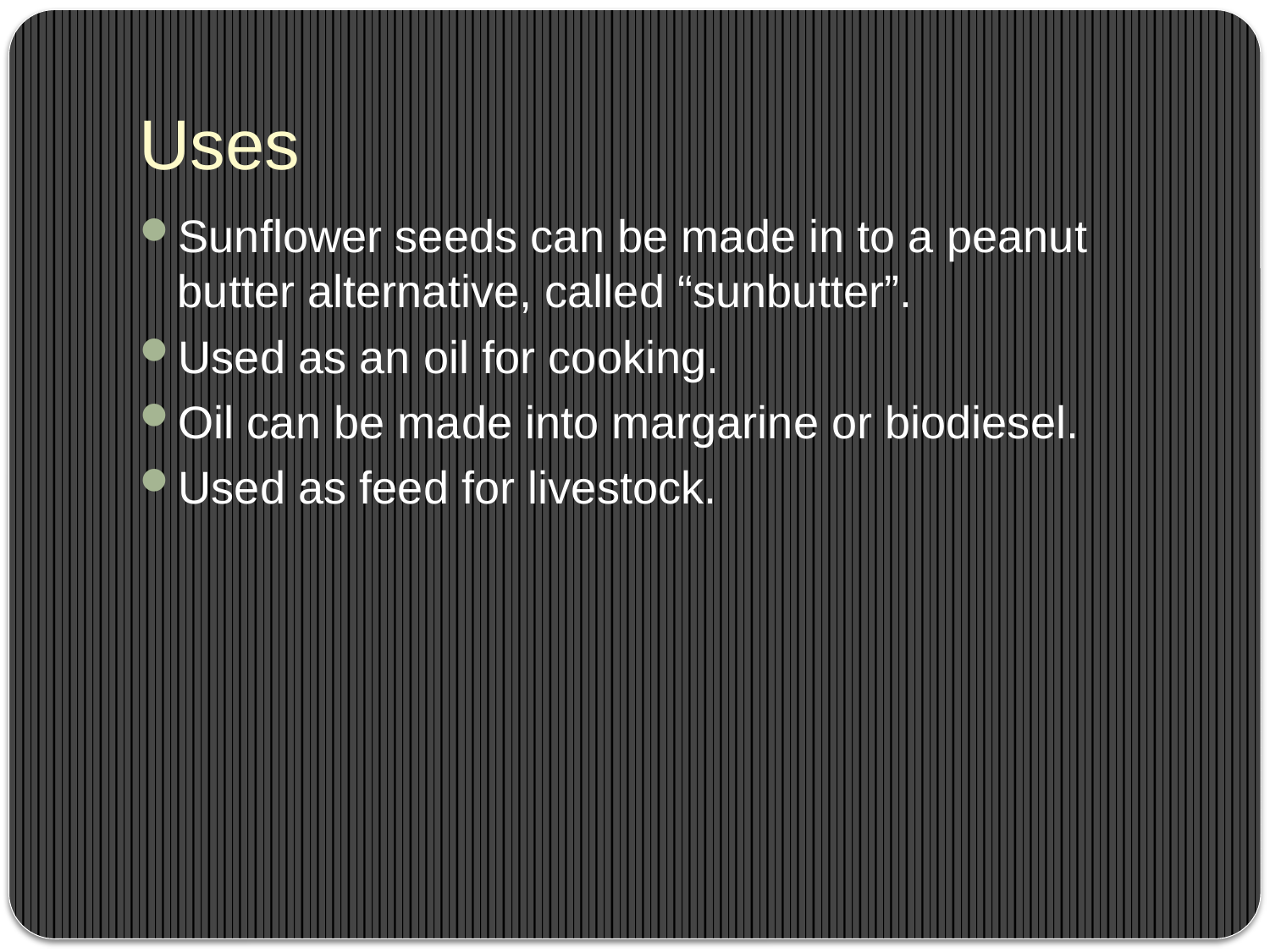

# Uses
Sunflower seeds can be made in to a peanut butter alternative, called “sunbutter”.
Used as an oil for cooking.
Oil can be made into margarine or biodiesel.
Used as feed for livestock.